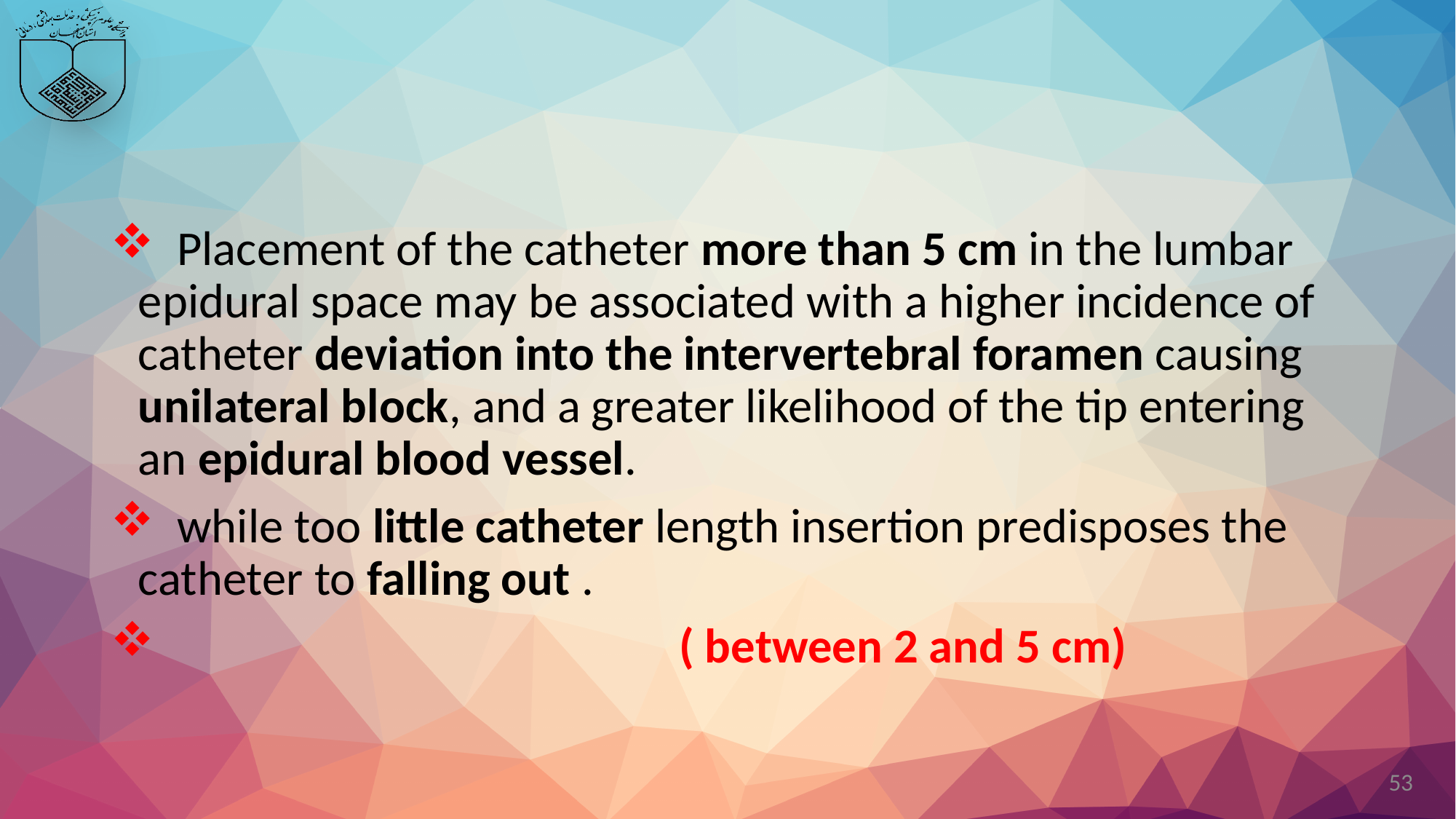

#
  Placement of the catheter more than 5 cm in the lumbar epidural space may be associated with a higher incidence of catheter deviation into the intervertebral foramen causing unilateral block, and a greater likelihood of the tip entering an epidural blood vessel.
  while too little catheter length insertion predisposes the catheter to falling out .
                                                ( between 2 and 5 cm)

53